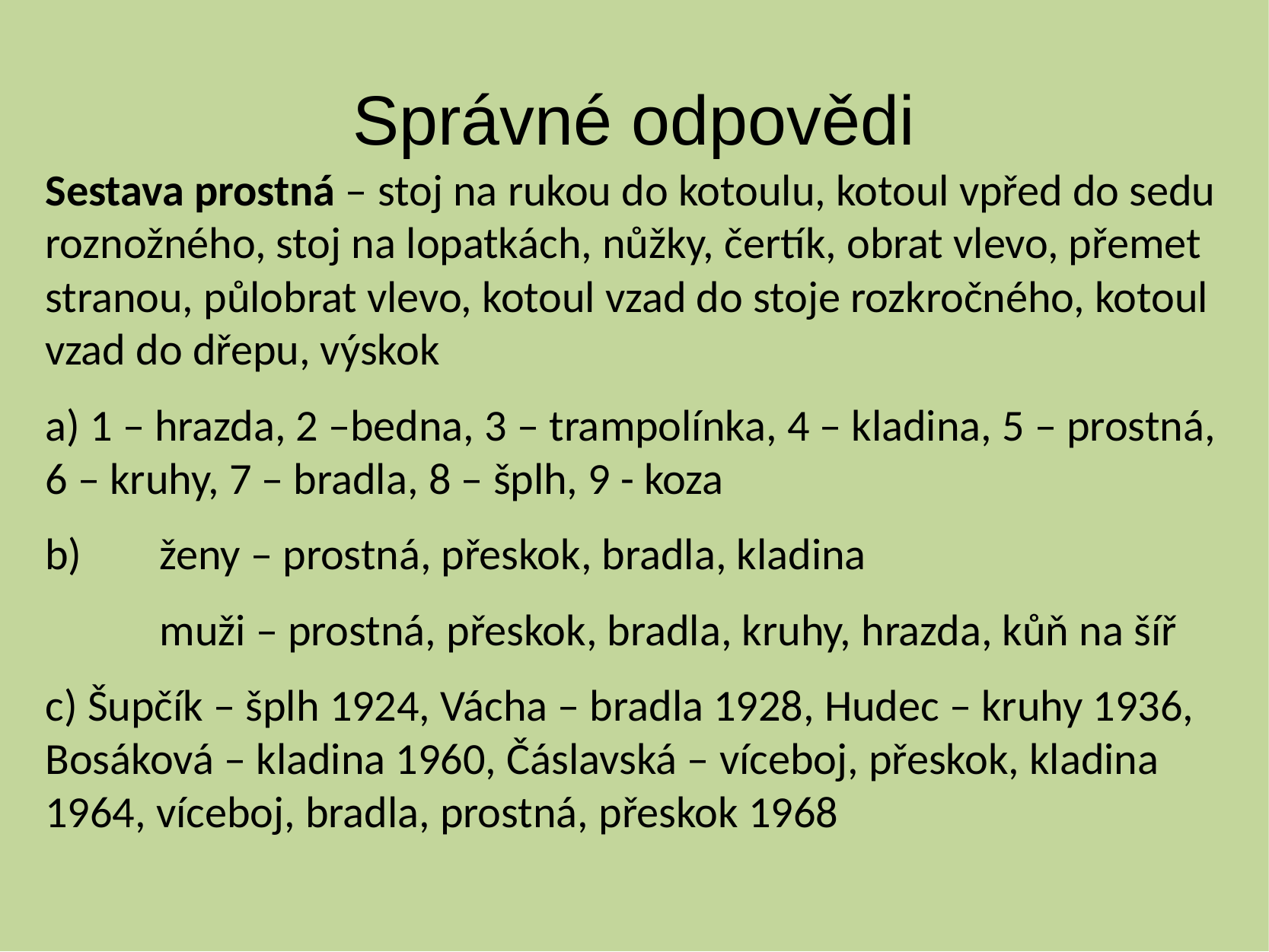

# Správné odpovědi
Sestava prostná – stoj na rukou do kotoulu, kotoul vpřed do sedu roznožného, stoj na lopatkách, nůžky, čertík, obrat vlevo, přemet stranou, půlobrat vlevo, kotoul vzad do stoje rozkročného, kotoul vzad do dřepu, výskok
a) 1 – hrazda, 2 –bedna, 3 – trampolínka, 4 – kladina, 5 – prostná, 6 – kruhy, 7 – bradla, 8 – šplh, 9 - koza
b) 	ženy – prostná, přeskok, bradla, kladina
	muži – prostná, přeskok, bradla, kruhy, hrazda, kůň na šíř
c) Šupčík – šplh 1924, Vácha – bradla 1928, Hudec – kruhy 1936, Bosáková – kladina 1960, Čáslavská – víceboj, přeskok, kladina 1964, víceboj, bradla, prostná, přeskok 1968